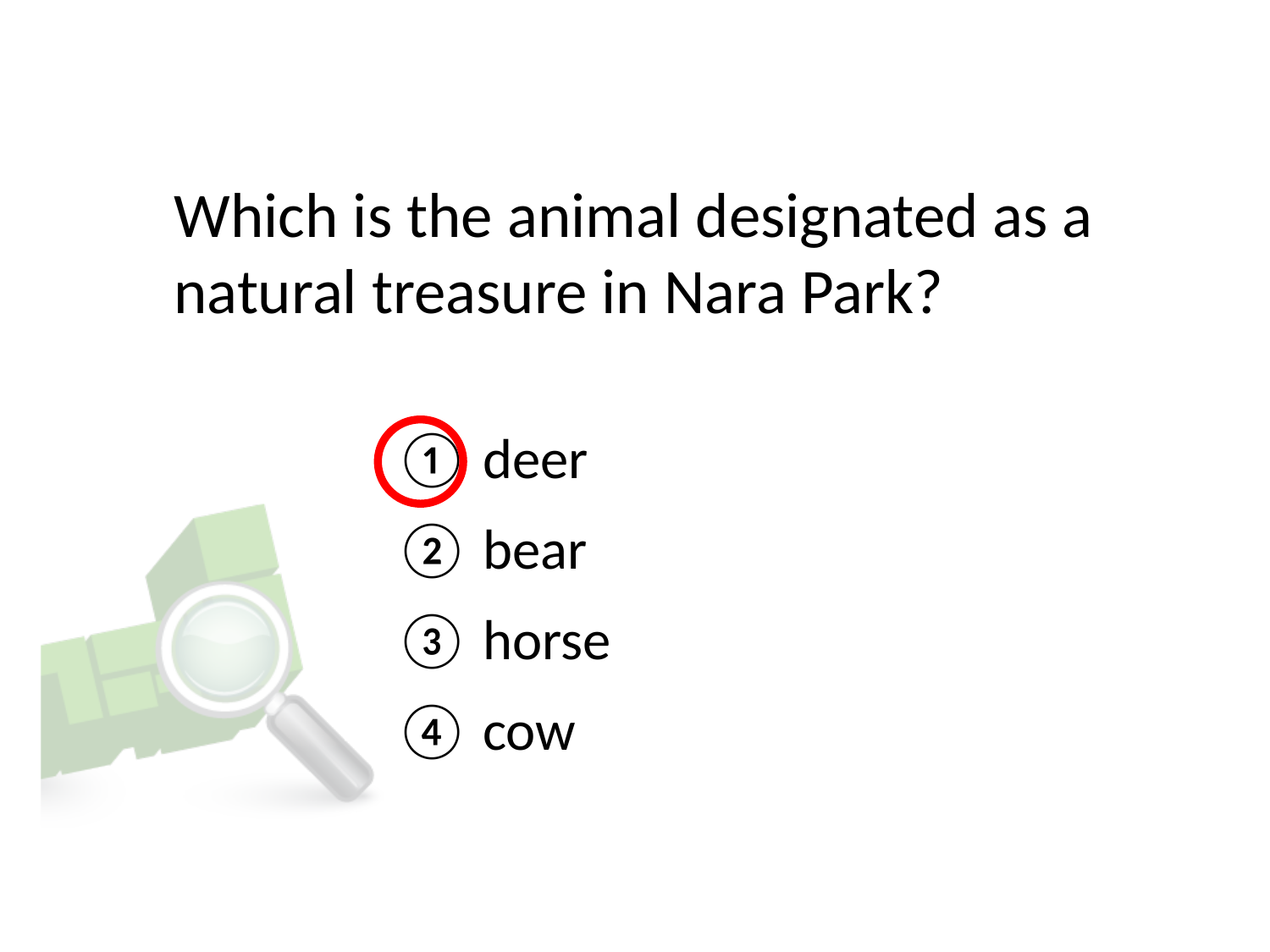

# Which is the animal designated as a natural treasure in Nara Park?
① deer
② bear
③ horse
④ cow